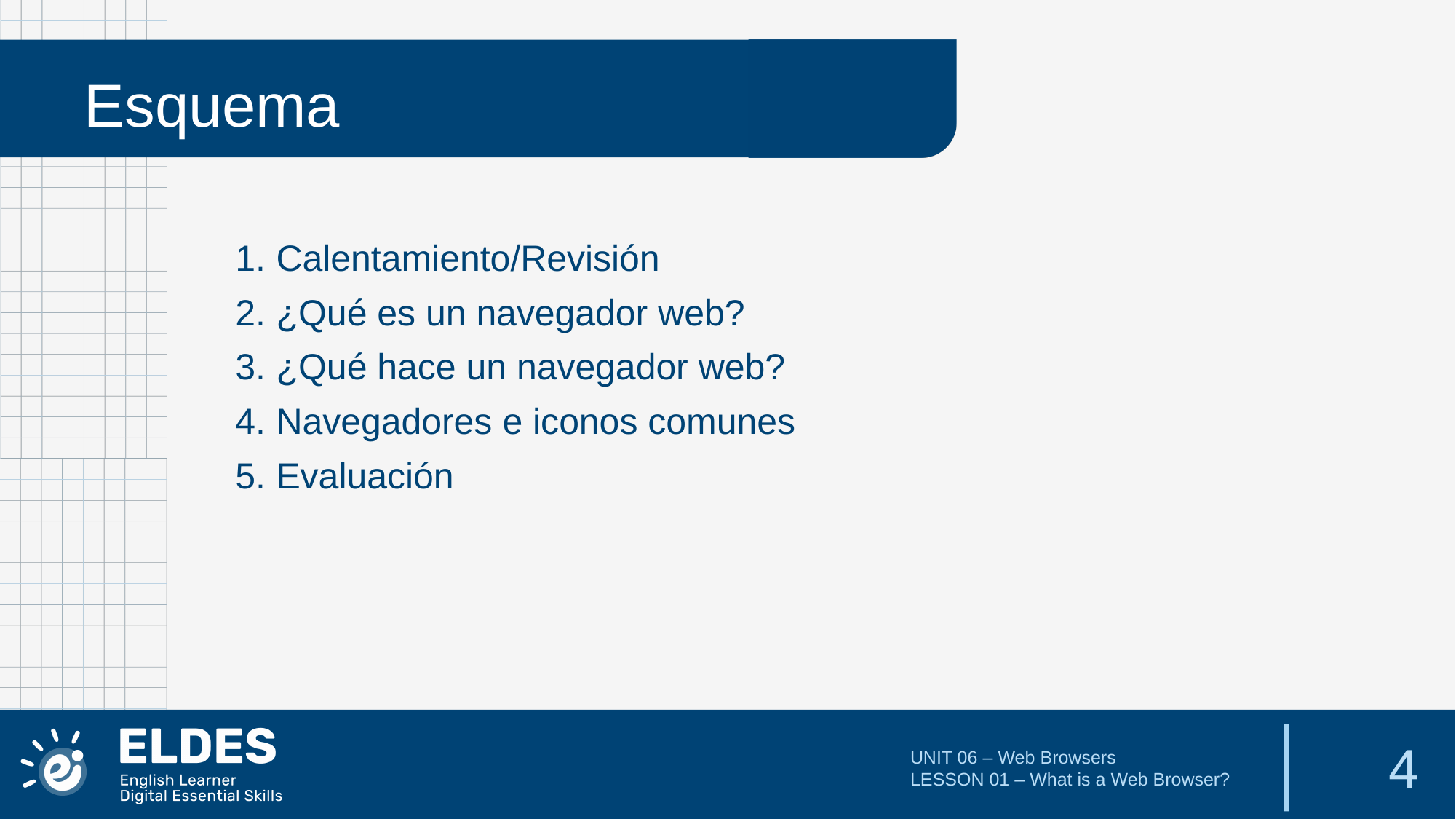

Esquema
Calentamiento/Revisión
¿Qué es un navegador web?
¿Qué hace un navegador web?
Navegadores e iconos comunes
Evaluación
4
UNIT 06 – Web Browsers
LESSON 01 – What is a Web Browser?